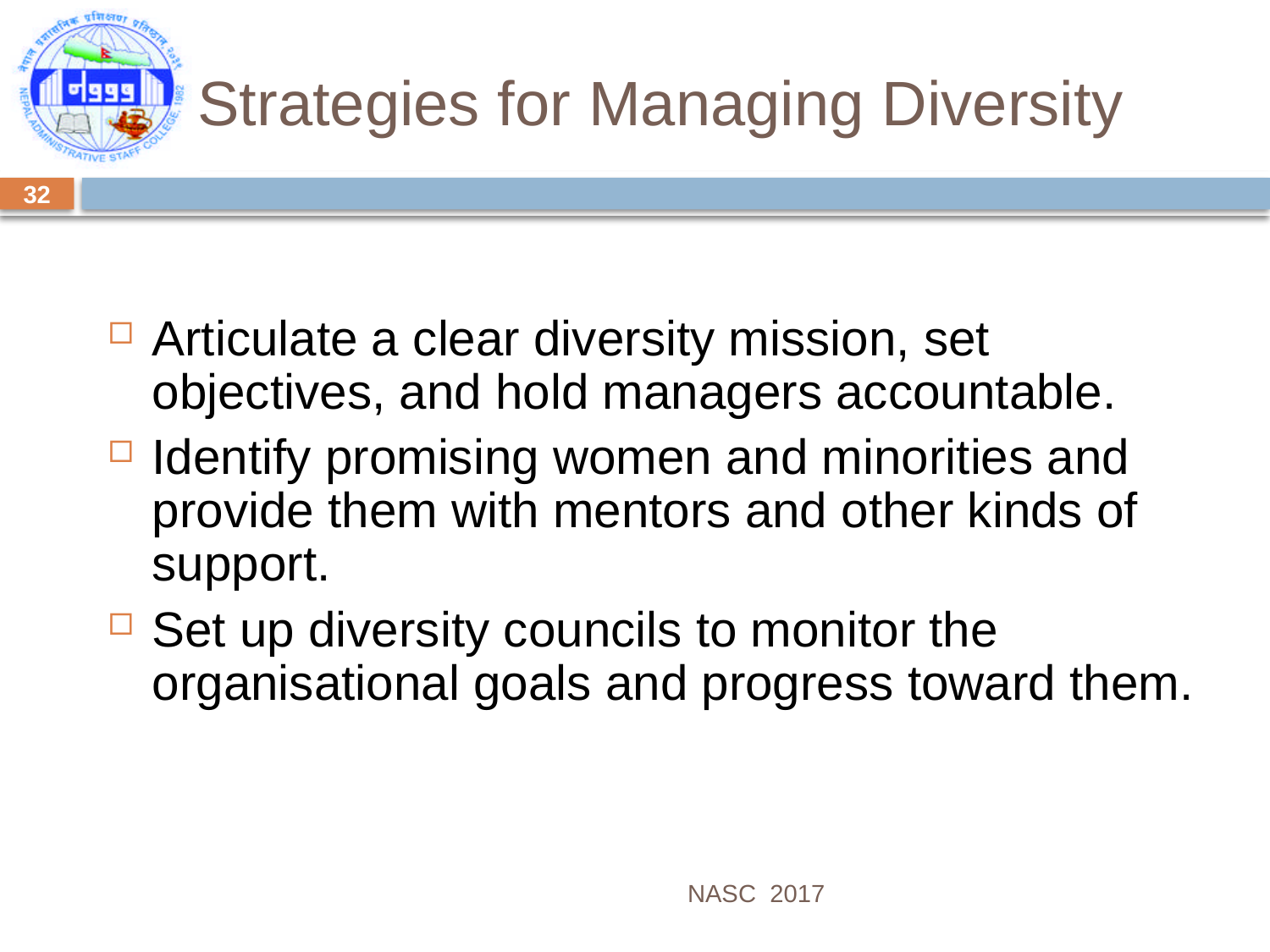

# Strategies for Managing Diversity
32
Articulate a clear diversity mission, set objectives, and hold managers accountable.
Identify promising women and minorities and provide them with mentors and other kinds of support.
Set up diversity councils to monitor the  organisational goals and progress toward them.
NASC  2017